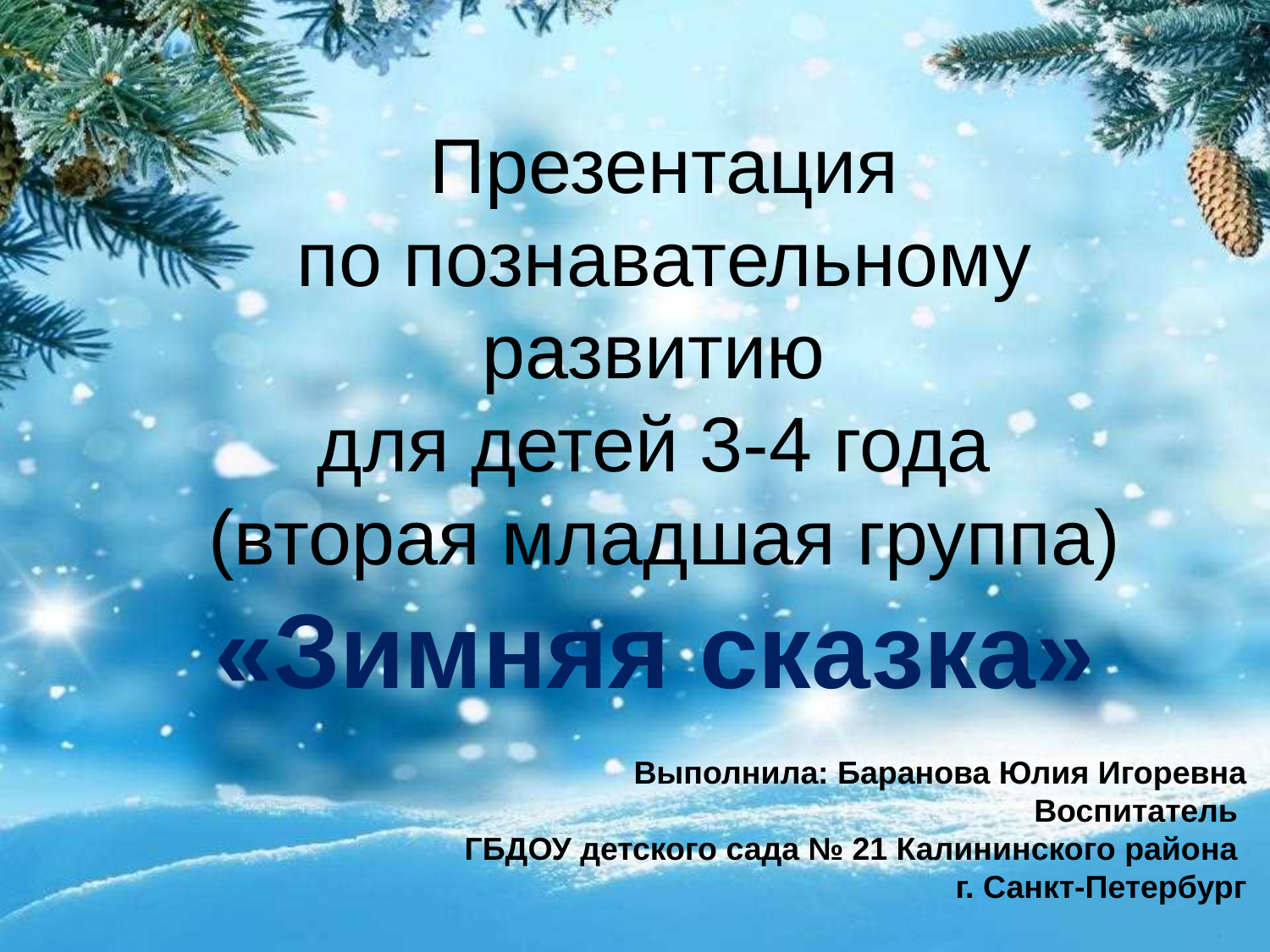

# Презентация по познавательному развитию для детей 3-4 года (вторая младшая группа)
«Зимняя сказка»
Выполнила: Баранова Юлия Игоревна
Воспитатель
ГБДОУ детского сада № 21 Калининского района
г. Санкт-Петербург